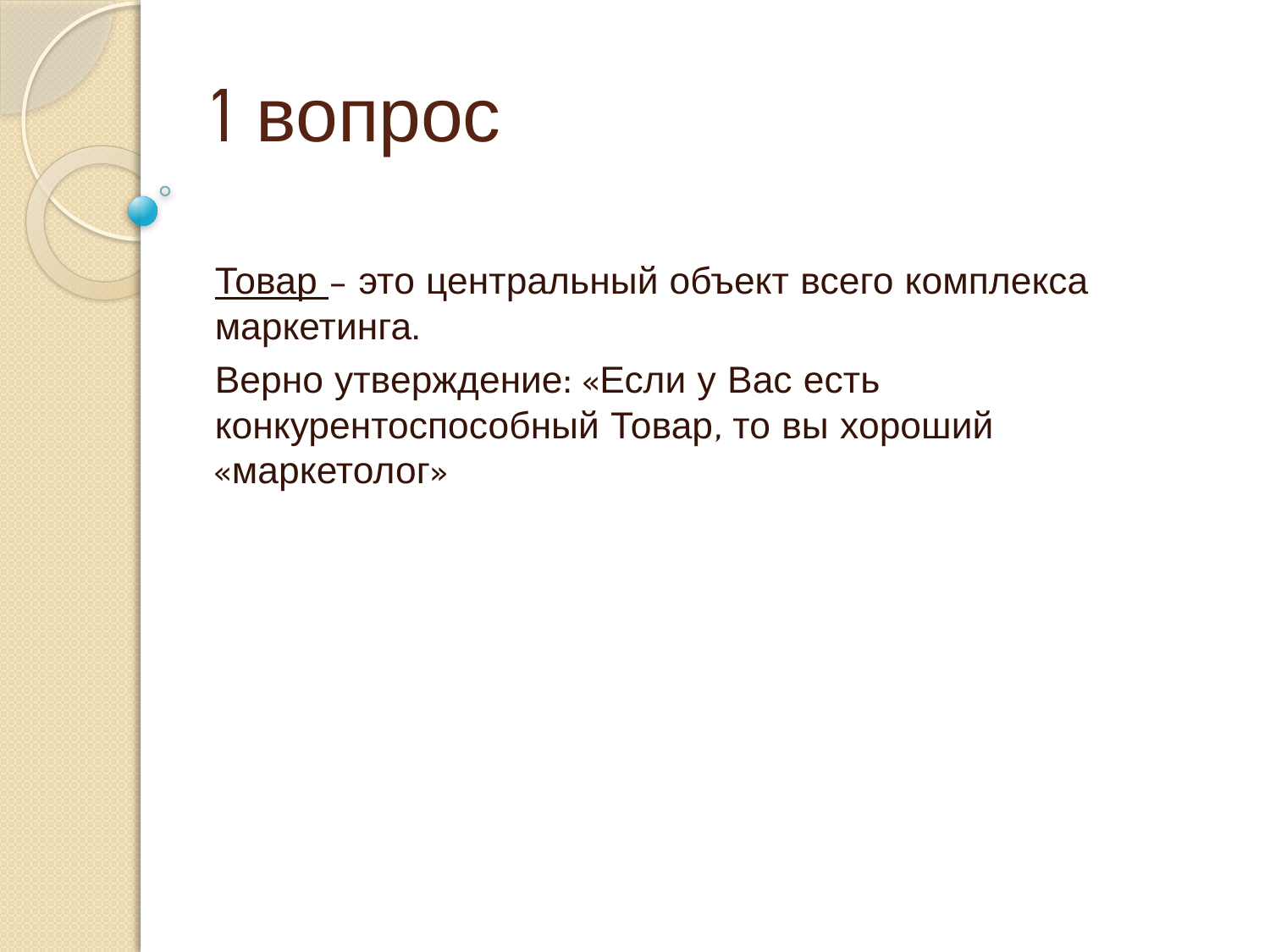

# 1 вопрос
Товар – это центральный объект всего комплекса маркетинга.
Верно утверждение: «Если у Вас есть конкурентоспособный Товар, то вы хороший «маркетолог»